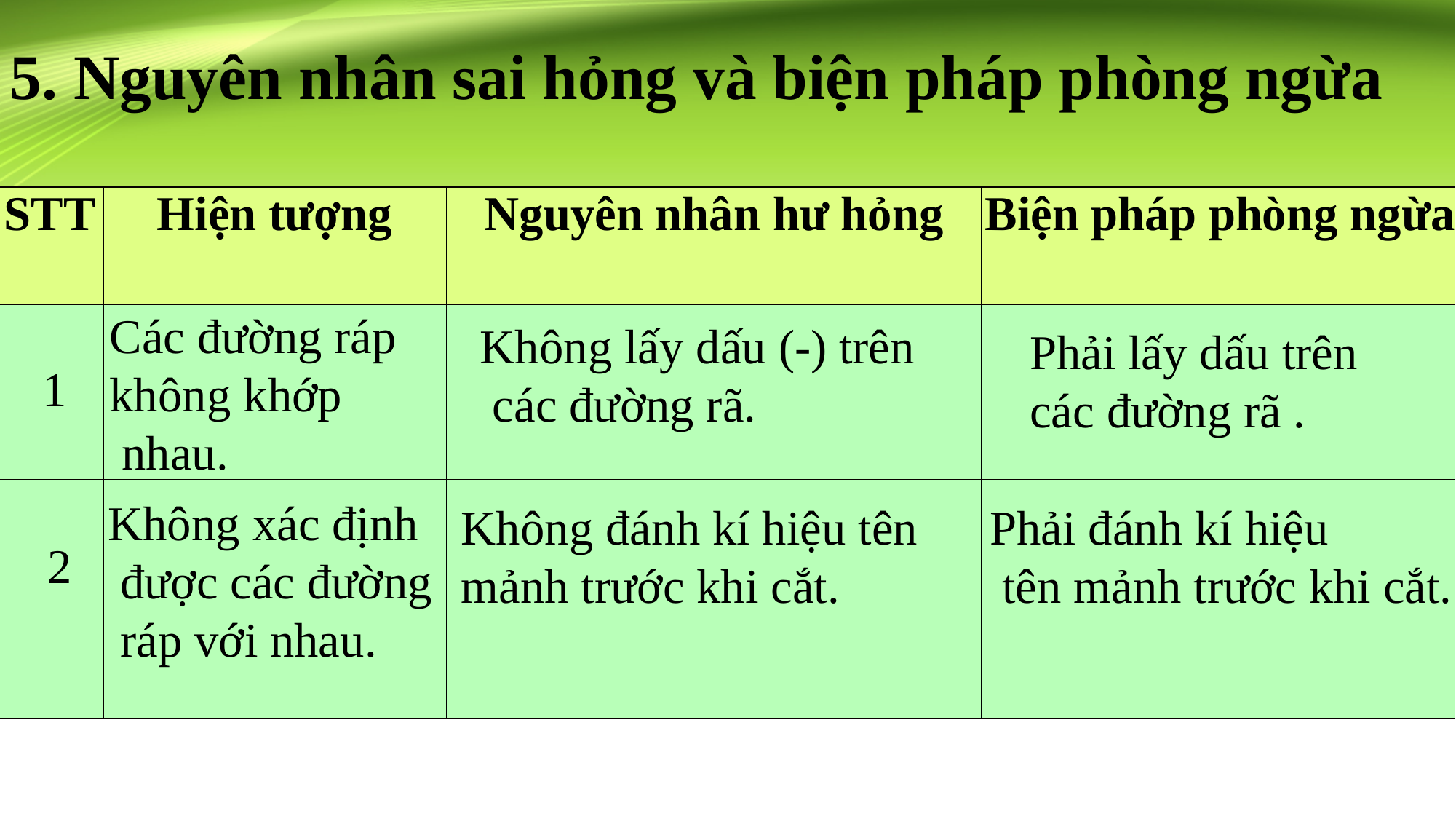

# 5. Nguyên nhân sai hỏng và biện pháp phòng ngừa
| STT | Hiện tượng | Nguyên nhân hư hỏng | Biện pháp phòng ngừa |
| --- | --- | --- | --- |
|  |  |  |  |
|  |  |  |  |
Các đường ráp
không khớp
 nhau.
Không lấy dấu (-) trên
 các đường rã.
Phải lấy dấu trên các đường rã .
1
Không xác định
 được các đường
 ráp với nhau.
Không đánh kí hiệu tên mảnh trước khi cắt.
Phải đánh kí hiệu
 tên mảnh trước khi cắt.
2